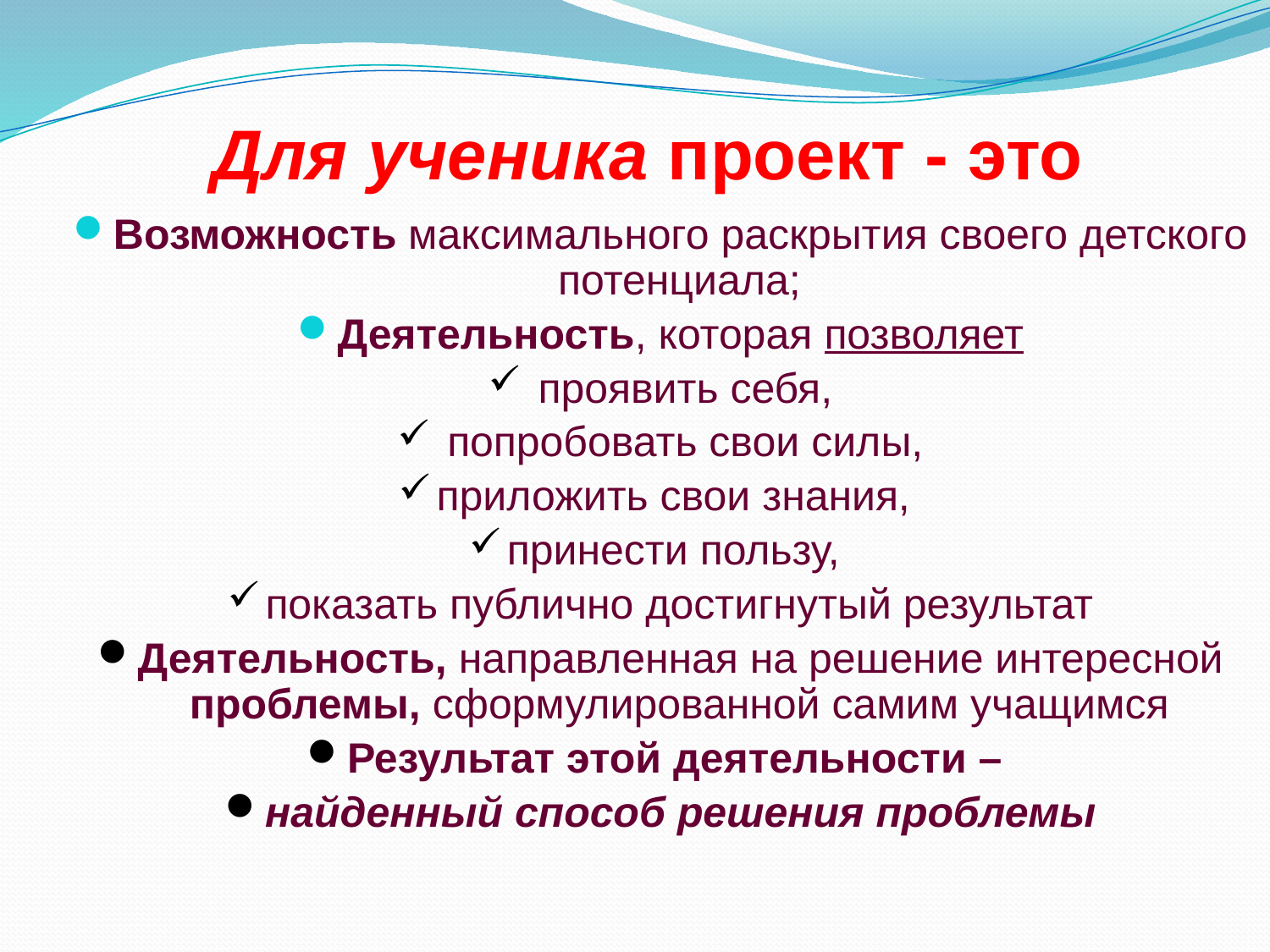

# Для ученика проект - это
Возможность максимального раскрытия своего детского потенциала;
Деятельность, которая позволяет
 проявить себя,
 попробовать свои силы,
приложить свои знания,
принести пользу,
показать публично достигнутый результат
Деятельность, направленная на решение интересной проблемы, сформулированной самим учащимся
Результат этой деятельности –
найденный способ решения проблемы